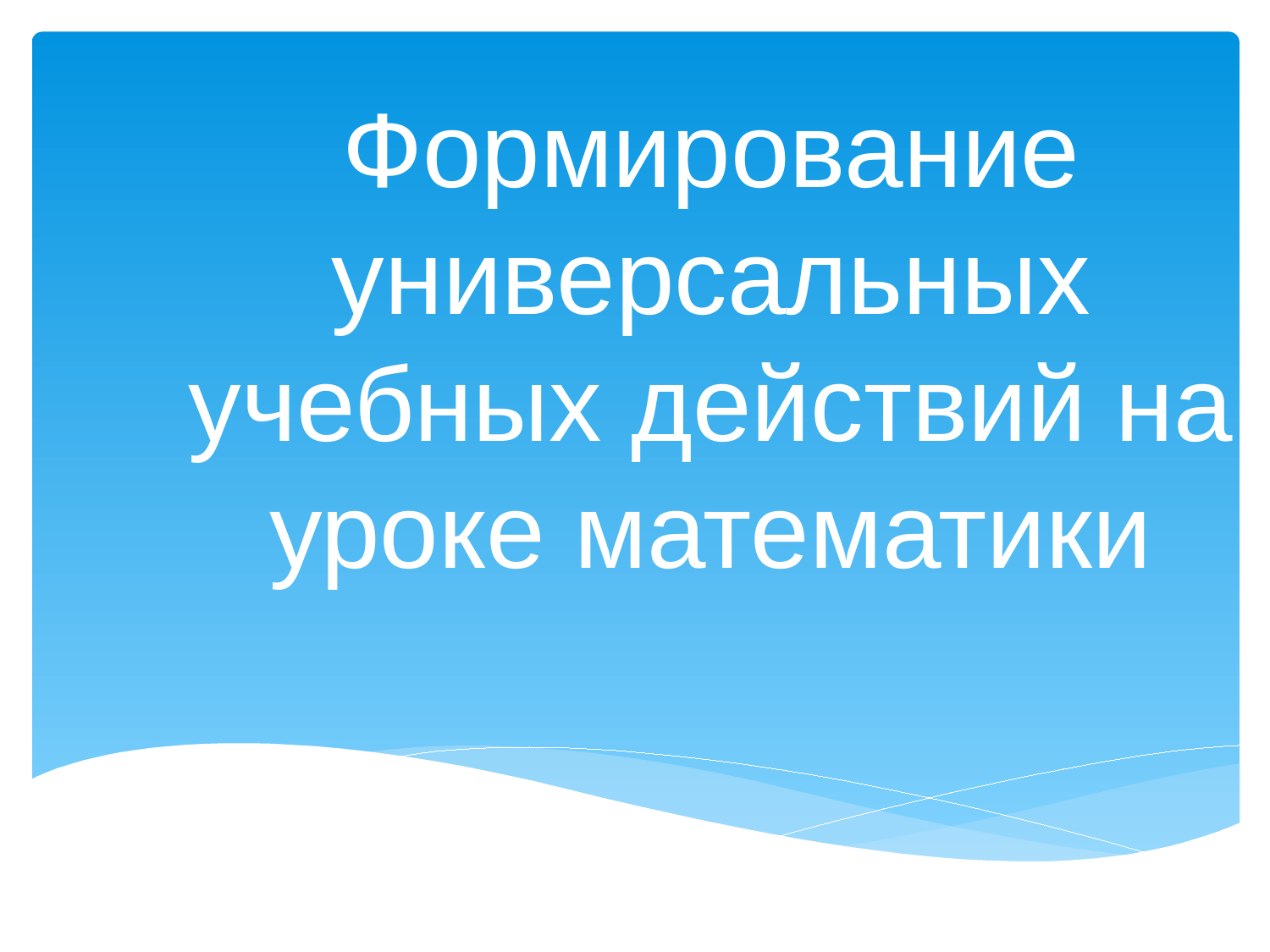

# Формирование универсальных учебных действий на уроке математики